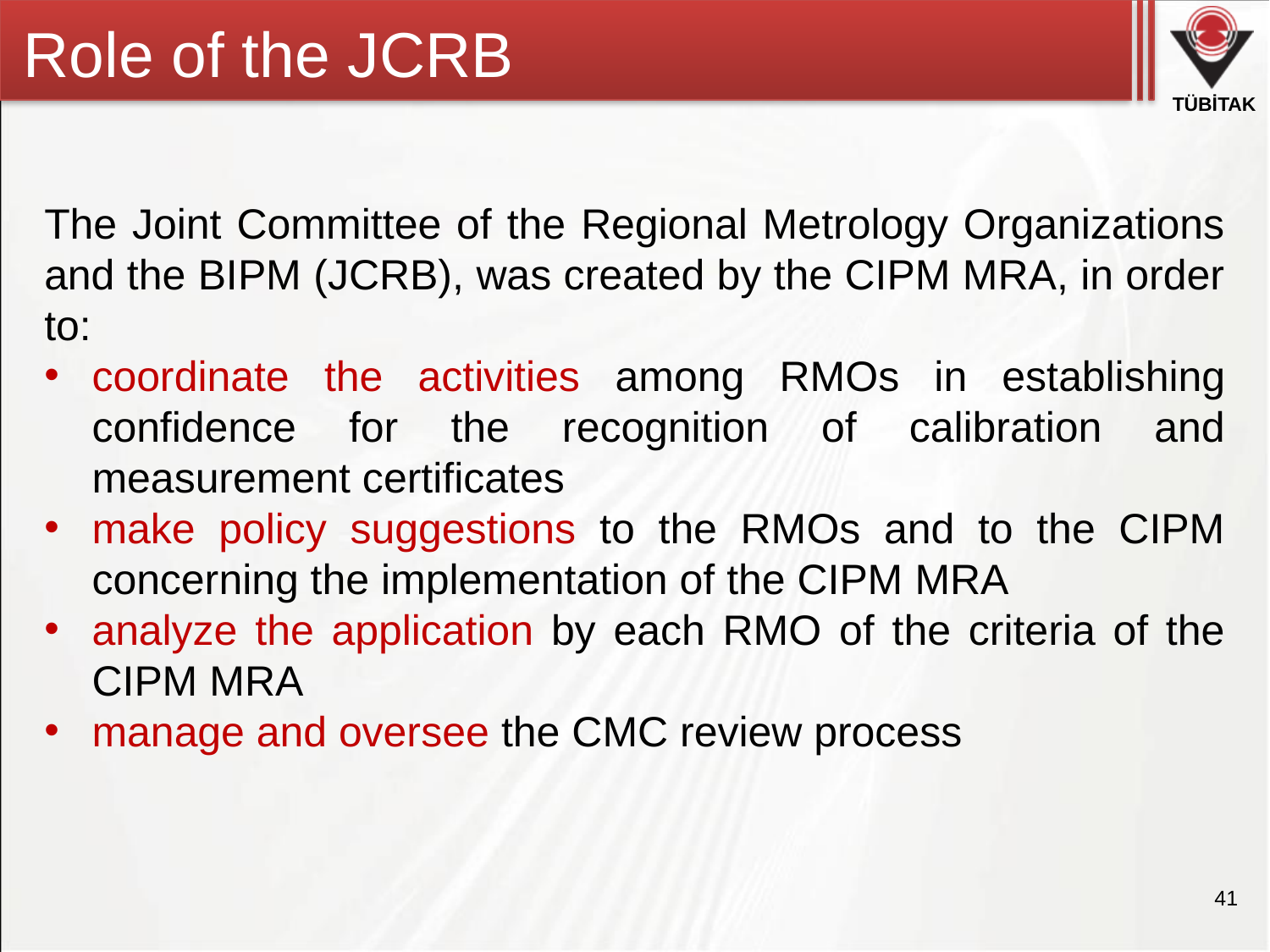

Role of the JCRB
The Joint Committee of the Regional Metrology Organizations and the BIPM (JCRB), was created by the CIPM MRA, in order to:
coordinate the activities among RMOs in establishing confidence for the recognition of calibration and measurement certificates
make policy suggestions to the RMOs and to the CIPM concerning the implementation of the CIPM MRA
analyze the application by each RMO of the criteria of the CIPM MRA
manage and oversee the CMC review process

41